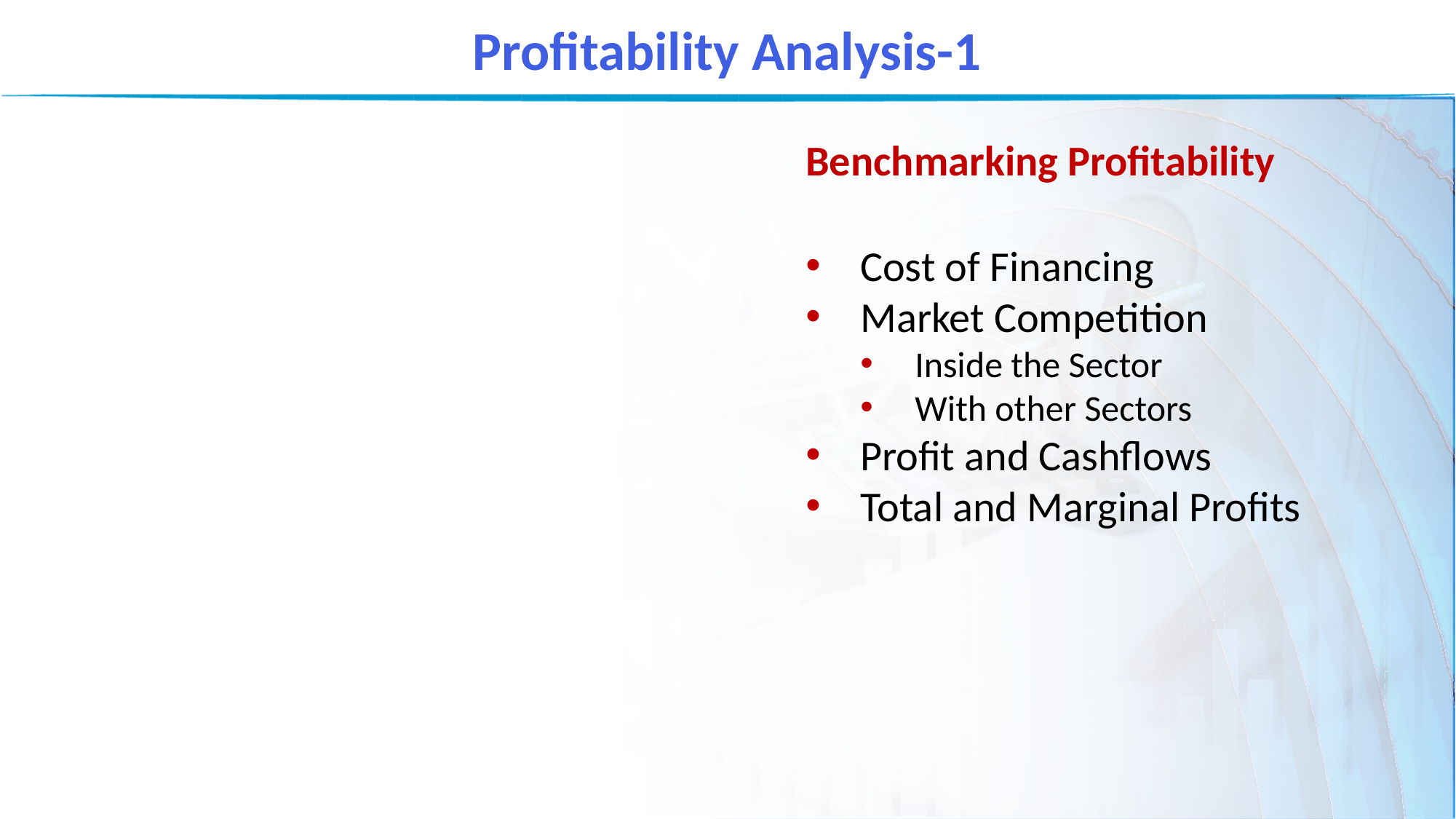

Profitability Analysis-1
Benchmarking Profitability

Cost of Financing
Market Competition
Inside the Sector
With other Sectors
Profit and Cashflows
Total and Marginal Profits